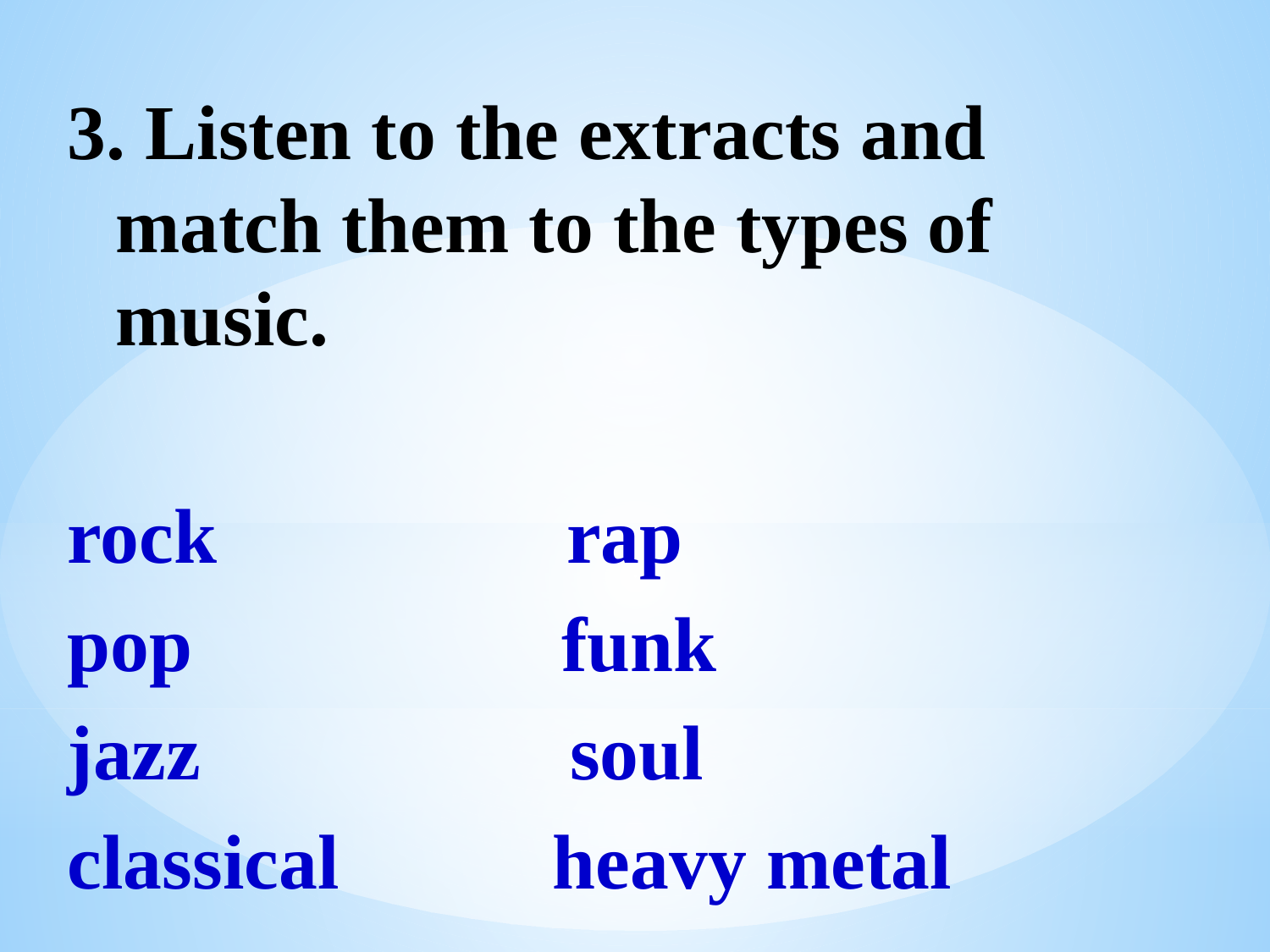

3. Listen to the extracts and match them to the types of music.

rock                  rap
pop                   funk
jazz                   soul
classical           heavy metal